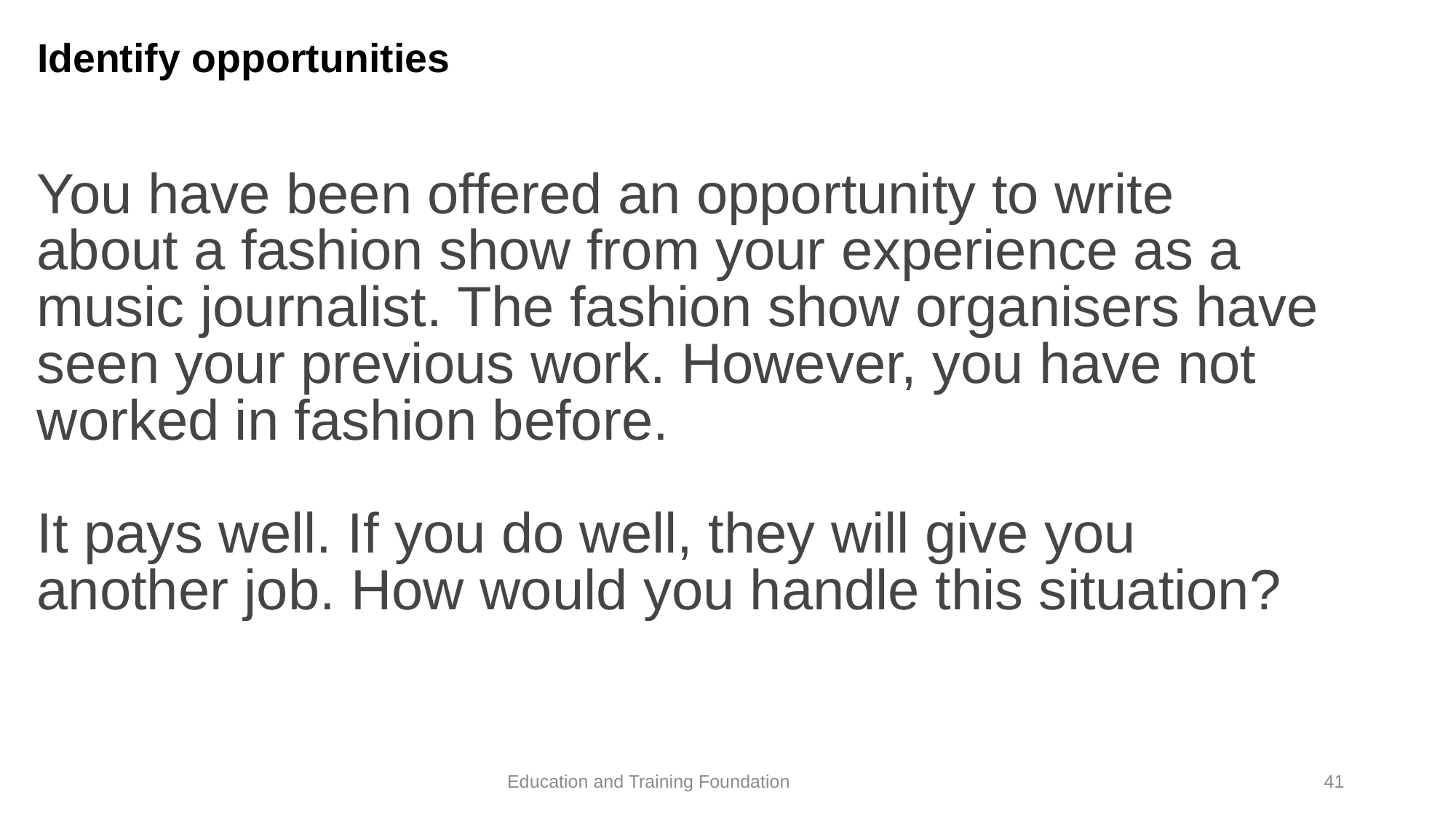

# Identify opportunities

You have been offered an opportunity to write about a fashion show from your experience as a music journalist. The fashion show organisers have seen your previous work. However, you have not worked in fashion before.

It pays well. If you do well, they will give you another job. How would you handle this situation?
41
Education and Training Foundation